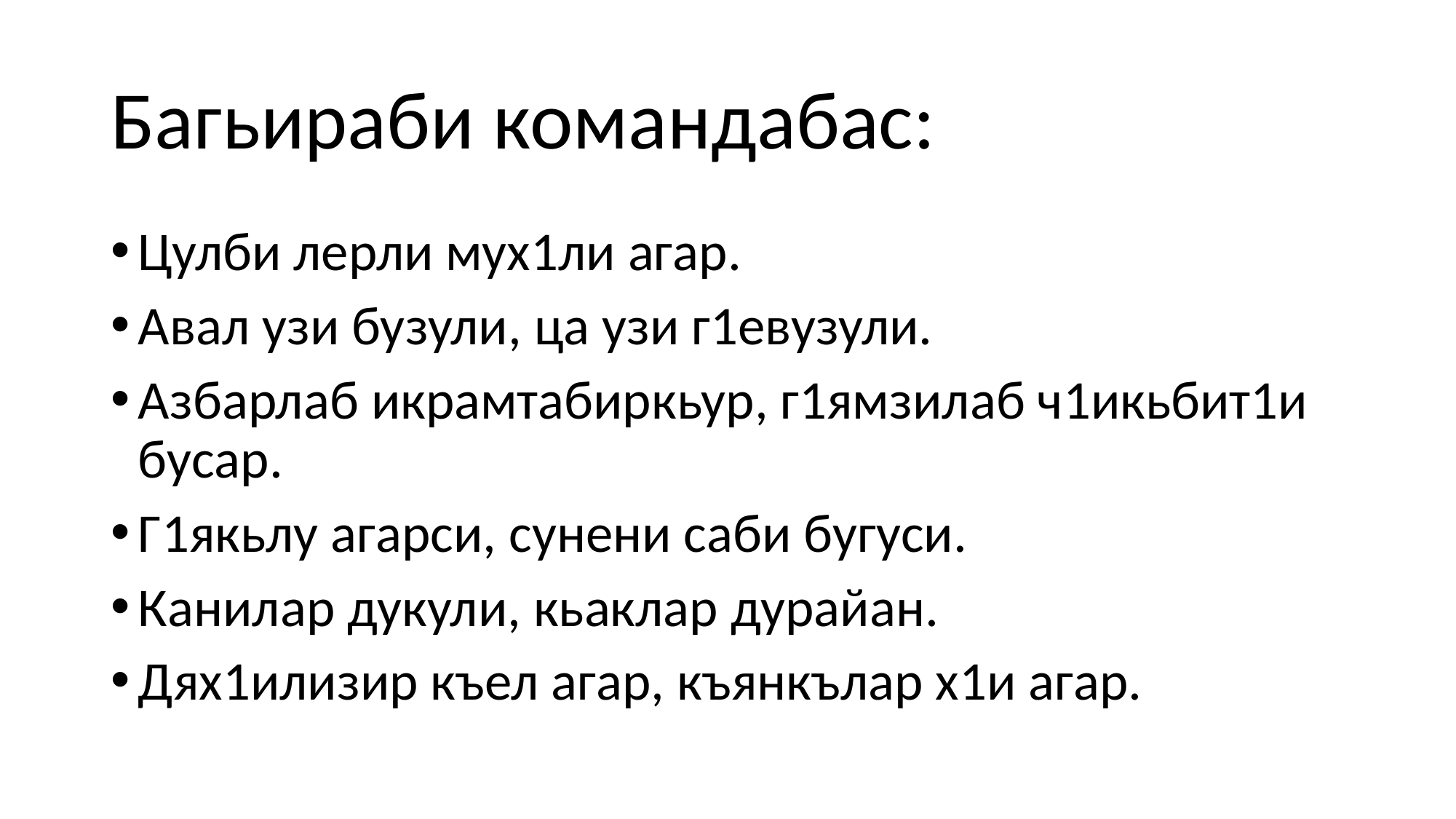

# Багьираби командабас:
Цулби лерли мух1ли агар.
Авал узи бузули, ца узи г1евузули.
Азбарлаб икрамтабиркьур, г1ямзилаб ч1икьбит1и бусар.
Г1якьлу агарси, сунени саби бугуси.
Канилар дукули, кьаклар дурайан.
Дях1илизир къел агар, къянкълар х1и агар.